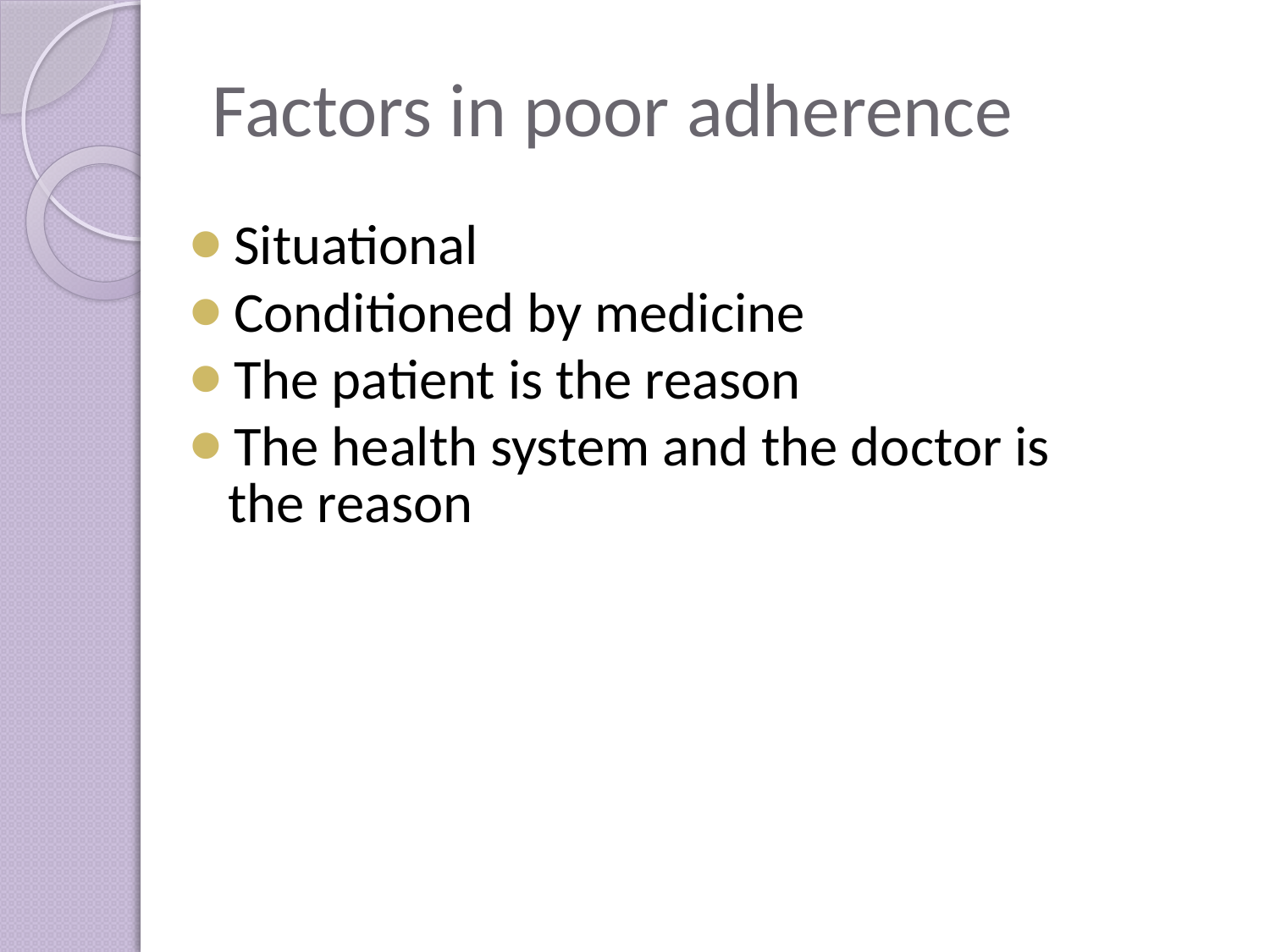

# Factors in poor adherence
Situational
Conditioned by medicine
The patient is the reason
The health system and the doctor is the reason